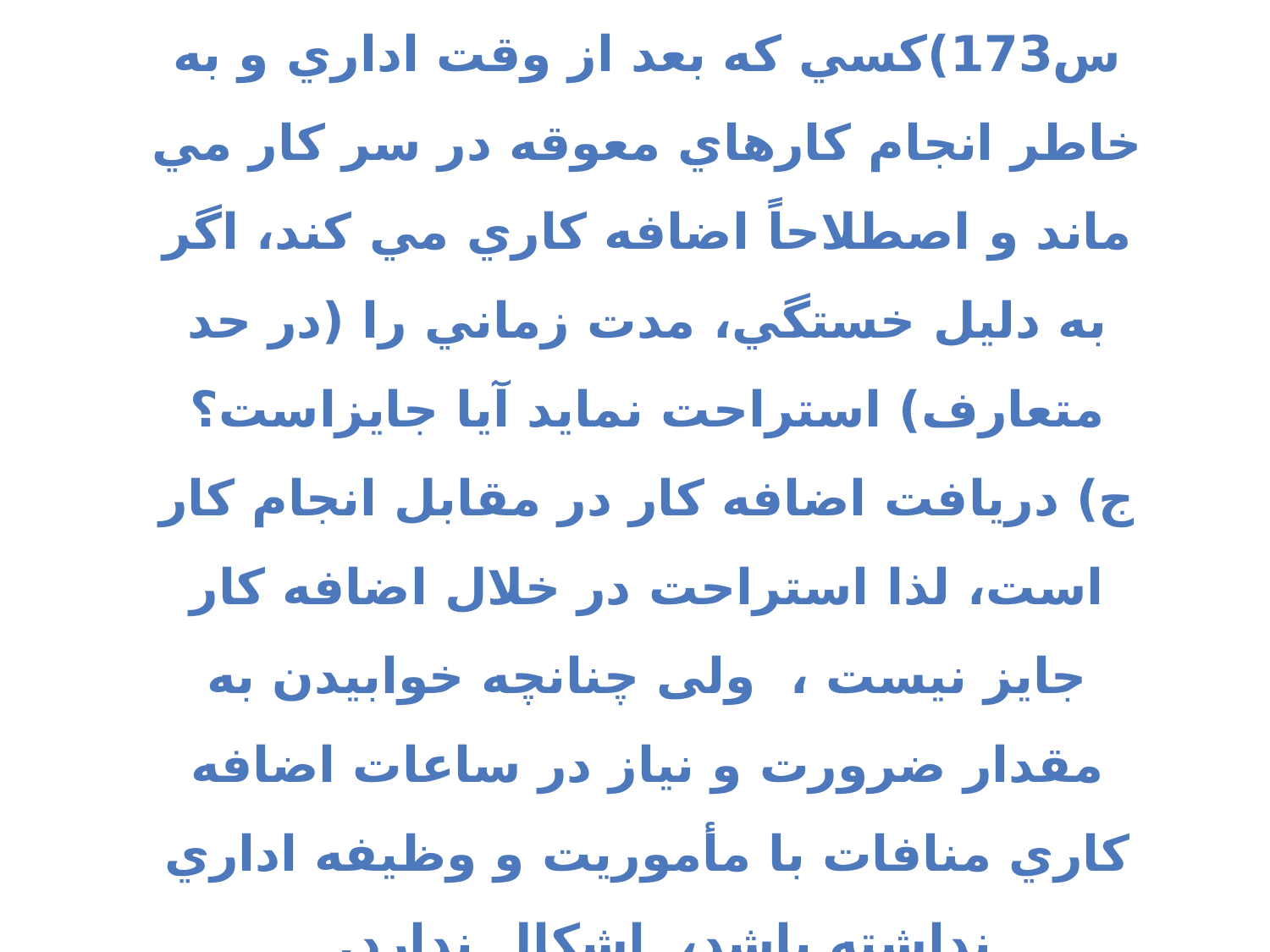

6/18-استراحت یاخواب حین اضافه کاری
س173)كسي كه بعد از وقت اداري و به خاطر انجام كارهاي معوقه در سر كار مي ماند و اصطلاحاً اضافه كاري مي كند، اگر به دليل خستگي، مدت زماني را (در حد متعارف) استراحت نمايد آيا جایزاست؟
ج) دريافت اضافه كار در مقابل انجام كار است، لذا استراحت در خلال اضافه كار جايز نيست ،  ولی چنانچه خوابيدن به مقدار ضرورت و نياز در ساعات اضافه كاري منافات با مأموريت و وظيفه اداري نداشته باشد،  اشكال ندارد.